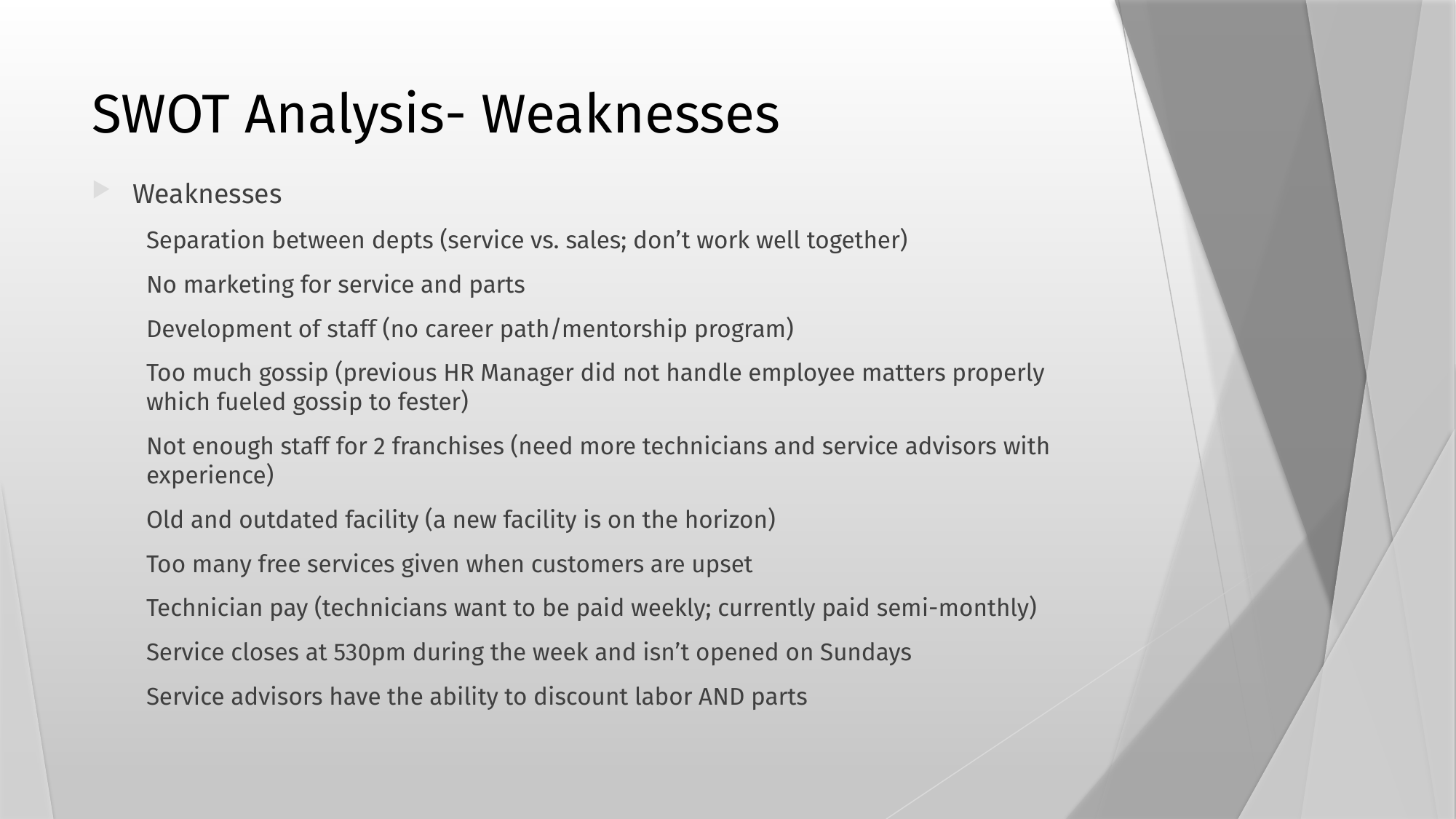

# SWOT Analysis- Weaknesses
Weaknesses
Separation between depts (service vs. sales; don’t work well together)
No marketing for service and parts
Development of staff (no career path/mentorship program)
Too much gossip (previous HR Manager did not handle employee matters properly which fueled gossip to fester)
Not enough staff for 2 franchises (need more technicians and service advisors with experience)
Old and outdated facility (a new facility is on the horizon)
Too many free services given when customers are upset
Technician pay (technicians want to be paid weekly; currently paid semi-monthly)
Service closes at 530pm during the week and isn’t opened on Sundays
Service advisors have the ability to discount labor AND parts